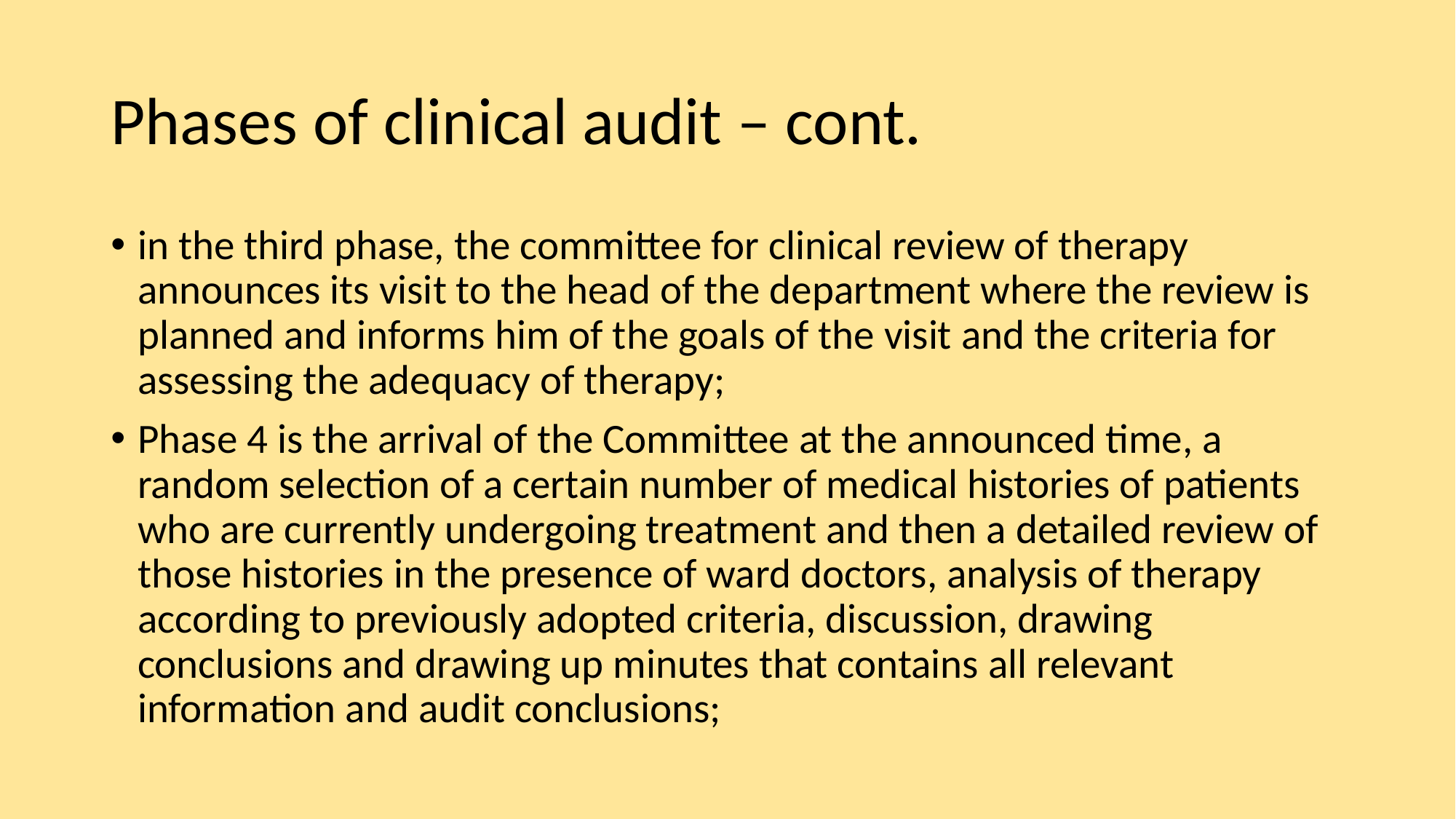

# Phases of clinical audit – cont.
in the third phase, the committee for clinical review of therapy announces its visit to the head of the department where the review is planned and informs him of the goals of the visit and the criteria for assessing the adequacy of therapy;
Phase 4 is the arrival of the Committee at the announced time, a random selection of a certain number of medical histories of patients who are currently undergoing treatment and then a detailed review of those histories in the presence of ward doctors, analysis of therapy according to previously adopted criteria, discussion, drawing conclusions and drawing up minutes that contains all relevant information and audit conclusions;